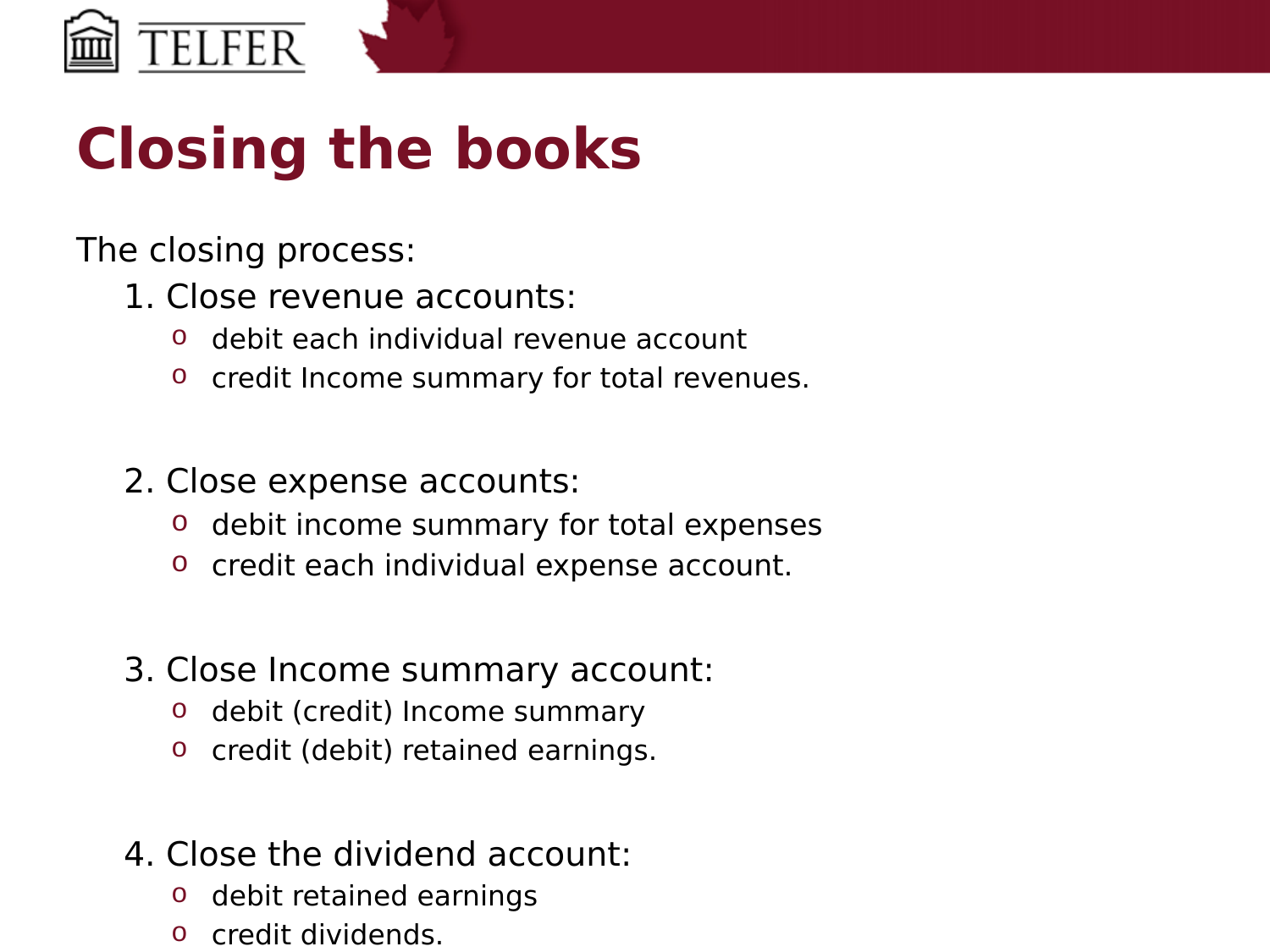

# Closing the books
The closing process:
1. Close revenue accounts:
debit each individual revenue account
credit Income summary for total revenues.

2. Close expense accounts:
debit income summary for total expenses
credit each individual expense account.

3. Close Income summary account:
debit (credit) Income summary
credit (debit) retained earnings.

4. Close the dividend account:
debit retained earnings
credit dividends.